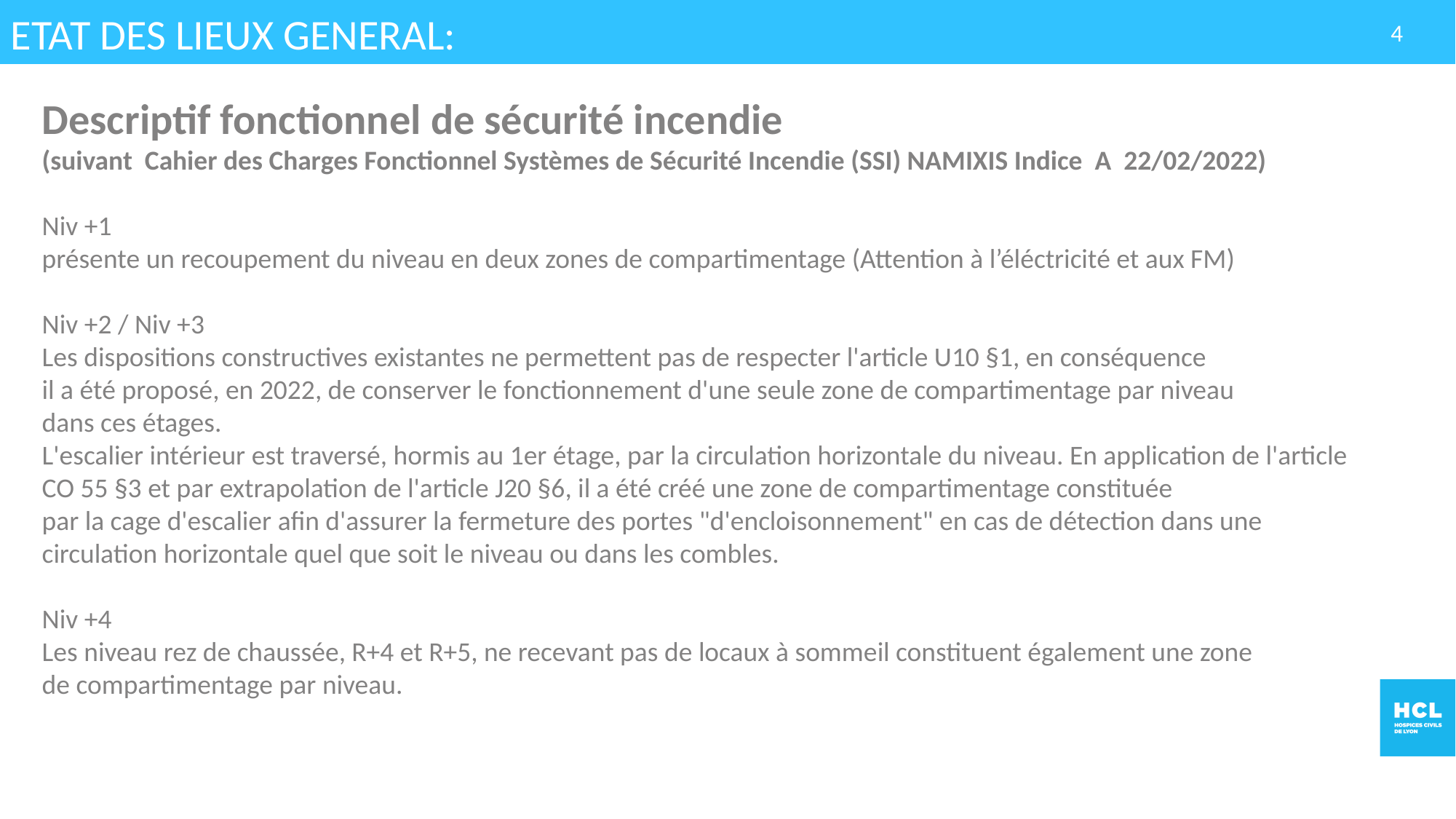

ETAT DES LIEUX GENERAL:
4
Descriptif fonctionnel de sécurité incendie
(suivant  Cahier des Charges Fonctionnel Systèmes de Sécurité Incendie (SSI) NAMIXIS Indice  A  22/02/2022)

Niv +1
présente un recoupement du niveau en deux zones de compartimentage (Attention à l’éléctricité et aux FM)

Niv +2 / Niv +3
Les dispositions constructives existantes ne permettent pas de respecter l'article U10 §1, en conséquence
il a été proposé, en 2022, de conserver le fonctionnement d'une seule zone de compartimentage par niveau
dans ces étages.
L'escalier intérieur est traversé, hormis au 1er étage, par la circulation horizontale du niveau. En application de l'article
CO 55 §3 et par extrapolation de l'article J20 §6, il a été créé une zone de compartimentage constituée
par la cage d'escalier afin d'assurer la fermeture des portes "d'encloisonnement" en cas de détection dans une
circulation horizontale quel que soit le niveau ou dans les combles.

Niv +4
Les niveau rez de chaussée, R+4 et R+5, ne recevant pas de locaux à sommeil constituent également une zone
de compartimentage par niveau.